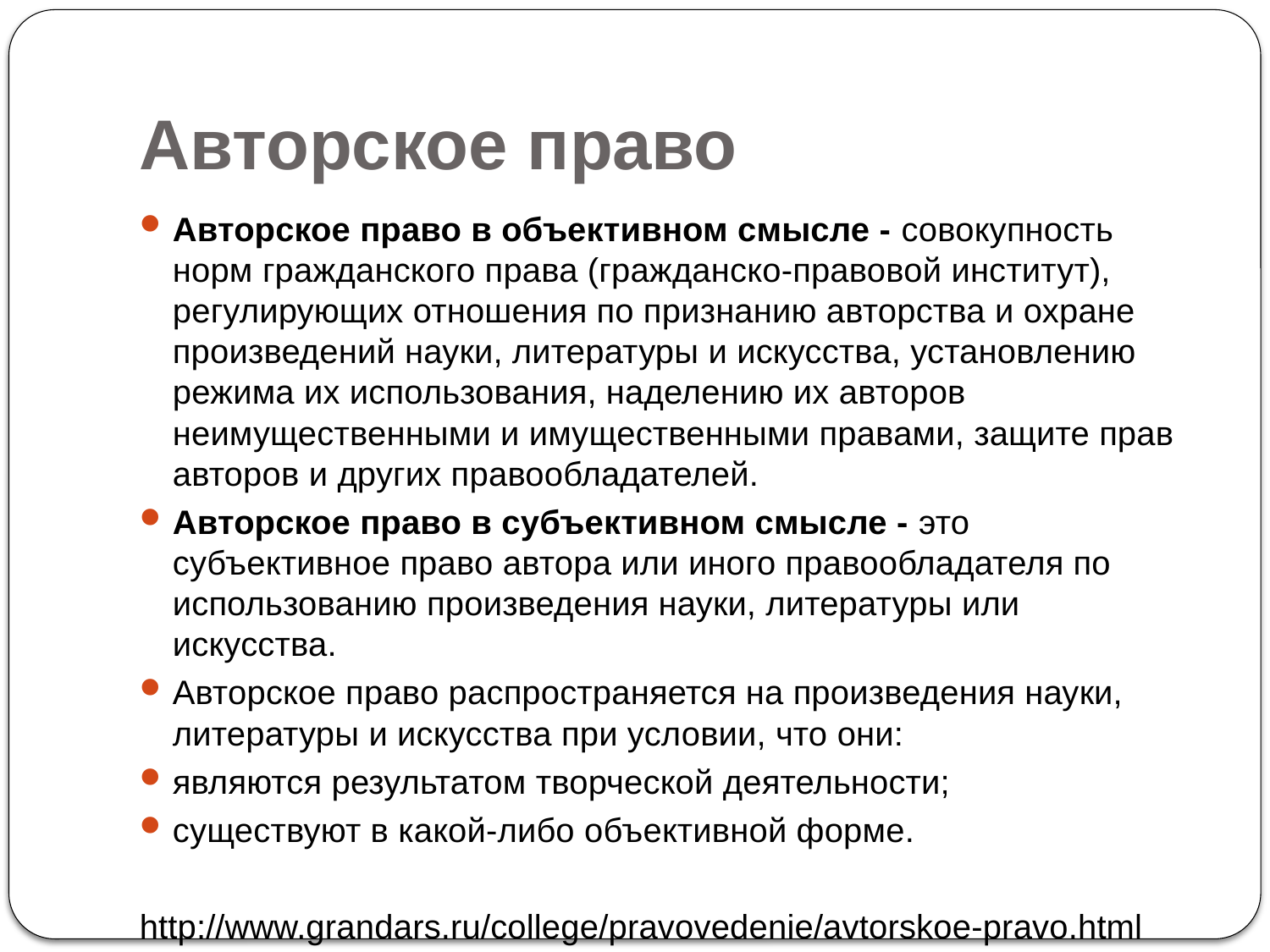

# Авторское право
Авторское право в объективном смысле - совокупность норм гражданского права (гражданско-правовой институт), регулирующих отношения по признанию авторства и охране произведений науки, литературы и искусства, установлению режима их использования, наделению их авторов неимущественными и имущественными правами, защите прав авторов и других правообладателей.
Авторское право в субъективном смысле - это субъективное право автора или иного правообладателя по использованию произведения науки, литературы или искусства.
Авторское право распространяется на произведения науки, литературы и искусства при условии, что они:
являются результатом творческой деятельности;
существуют в какой-либо объективной форме.

http://www.grandars.ru/college/pravovedenie/avtorskoe-pravo.html